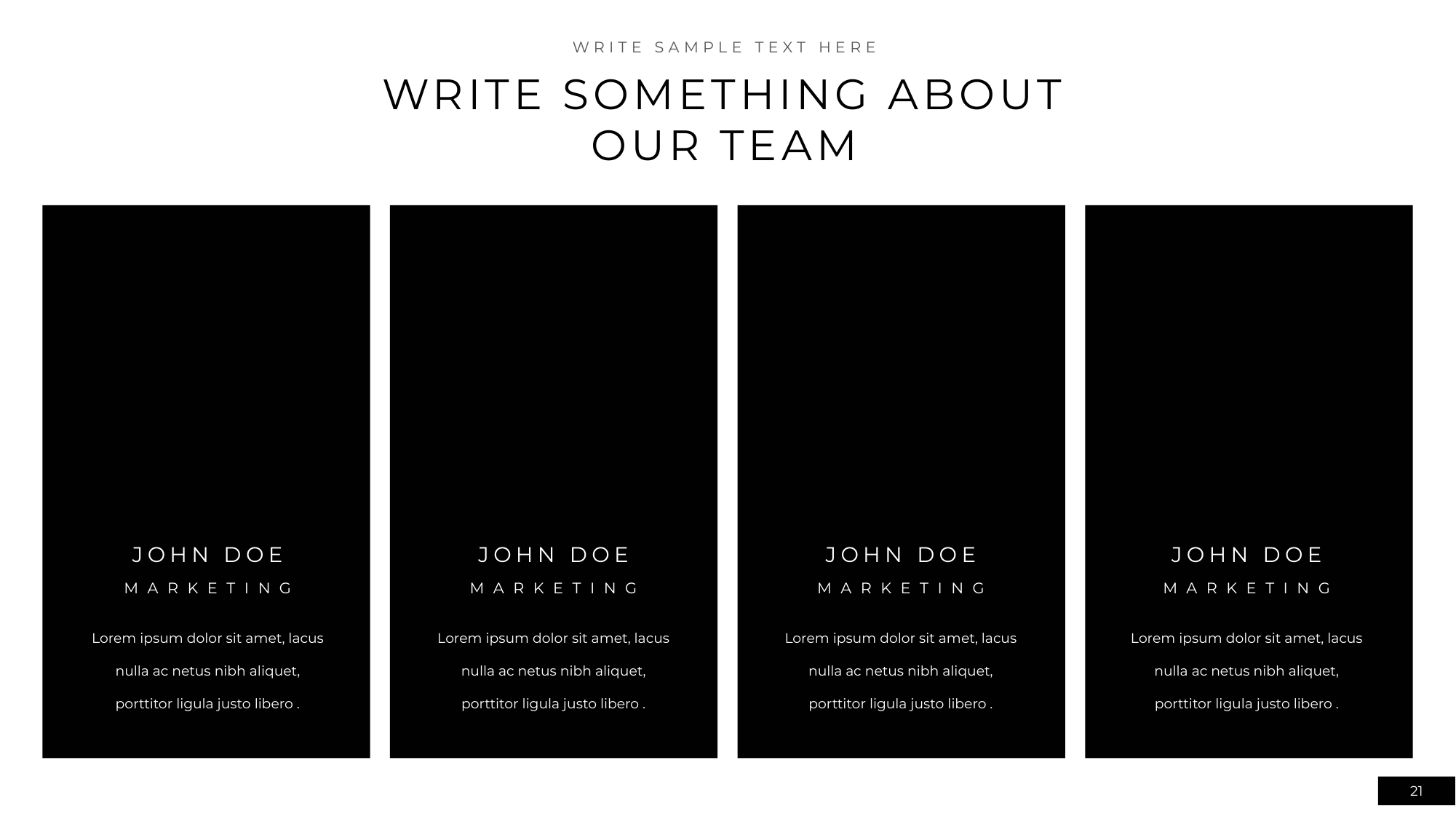

WRITE SAMPLE TEXT HERE
WRITE SOMETHING ABOUT OUR TEAM

JOHN DOE
JOHN DOE
JOHN DOE
JOHN DOE
MARKETING
MARKETING
MARKETING
MARKETING
Lorem ipsum dolor sit amet, lacus nulla ac netus nibh aliquet, porttitor ligula justo libero .
Lorem ipsum dolor sit amet, lacus nulla ac netus nibh aliquet, porttitor ligula justo libero .
Lorem ipsum dolor sit amet, lacus nulla ac netus nibh aliquet, porttitor ligula justo libero .
Lorem ipsum dolor sit amet, lacus nulla ac netus nibh aliquet, porttitor ligula justo libero .

21